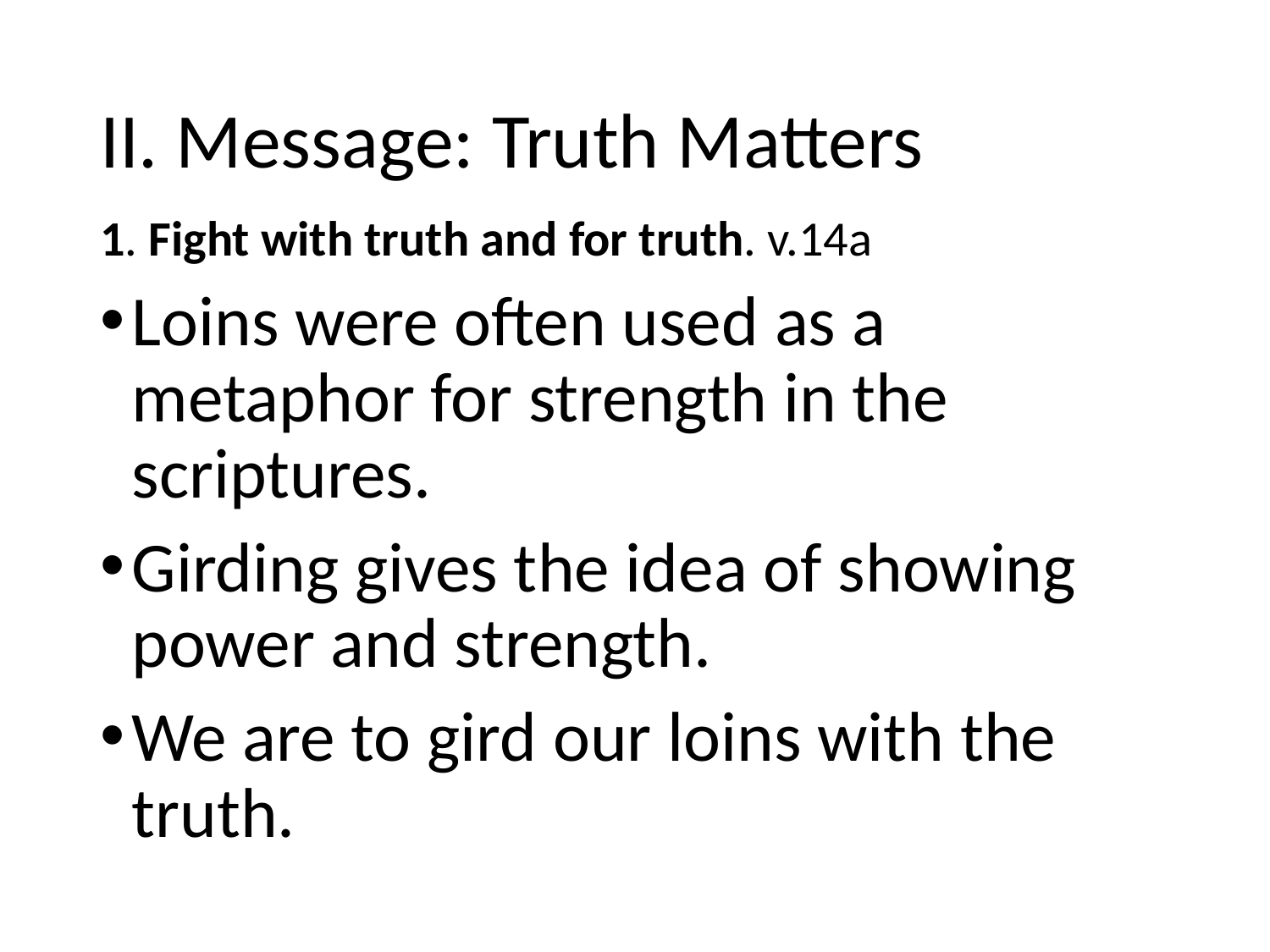

# II. Message: Truth Matters
1. Fight with truth and for truth. v.14a
Loins were often used as a metaphor for strength in the scriptures.
Girding gives the idea of showing power and strength.
We are to gird our loins with the truth.